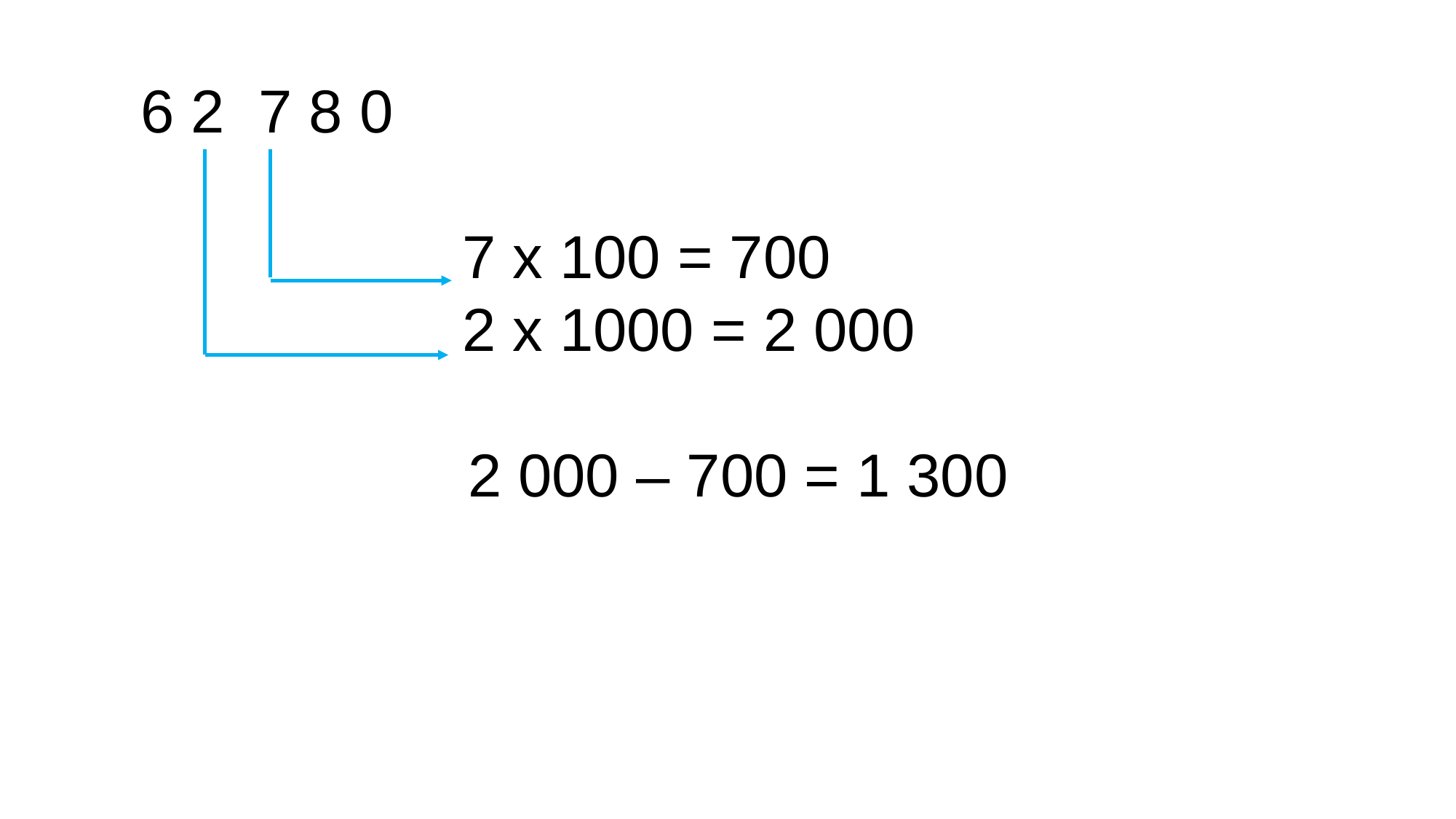

6 2  7 8 0

                   7 x 100 = 700
                   2 x 1000 = 2 000

			2 000 – 700 = 1 300